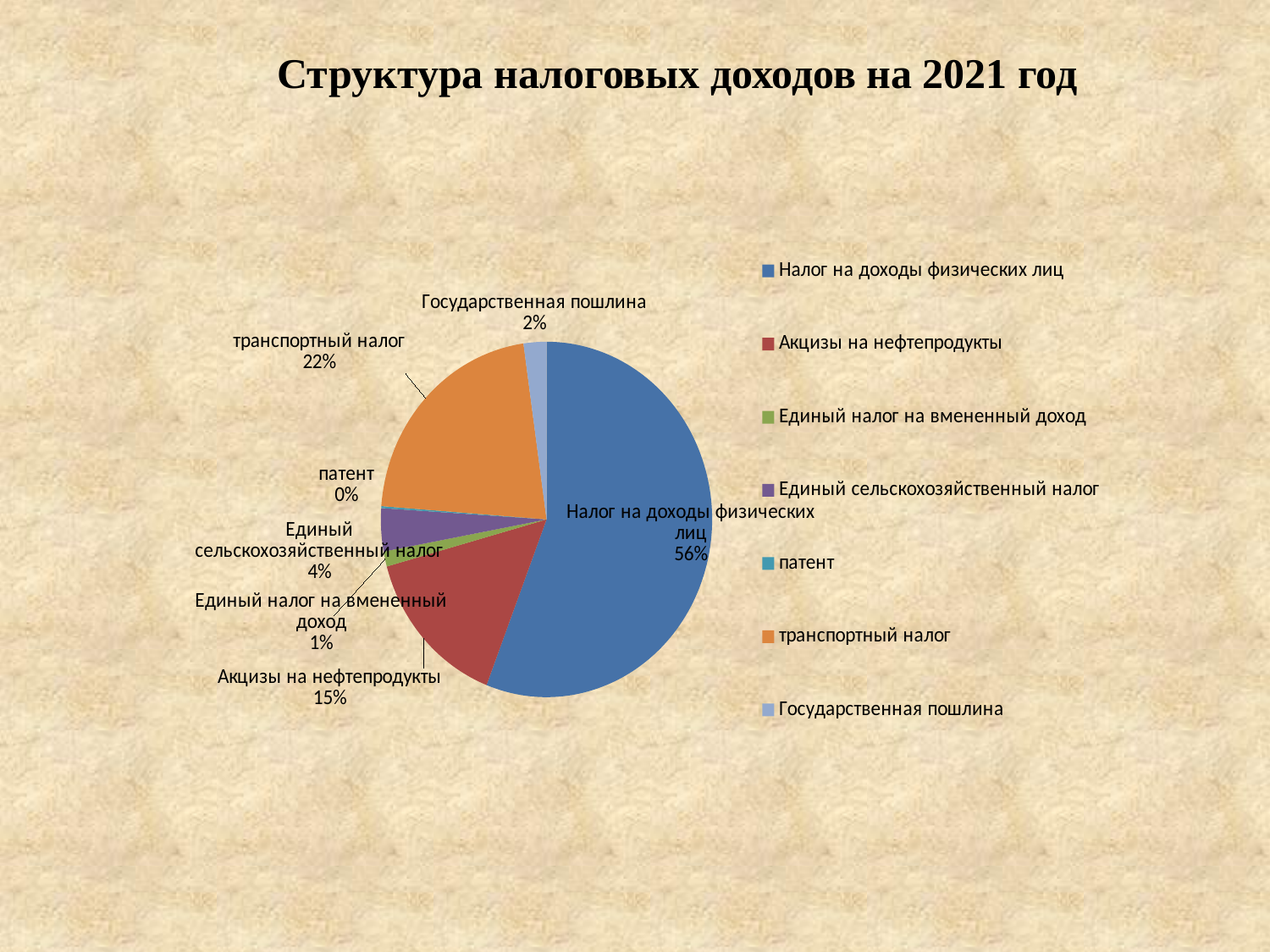

Структура налоговых доходов на 2021 год

### Chart:

| Category | План на 2021 год  |
|---|---|
| Налог на доходы физических лиц | 129711.1 |
| Акцизы на нефтепродукты | 34424.5 |
| Единый налог на вмененный доход | 3173.0 |
| Единый сельскохозяйственный налог | 9078.79999999999 |
| патент | 419.0 |
| транспортный налог | 50074.0 |
| Государственная пошлина | 5170.0 |

### Chart:

| Category |
|---|